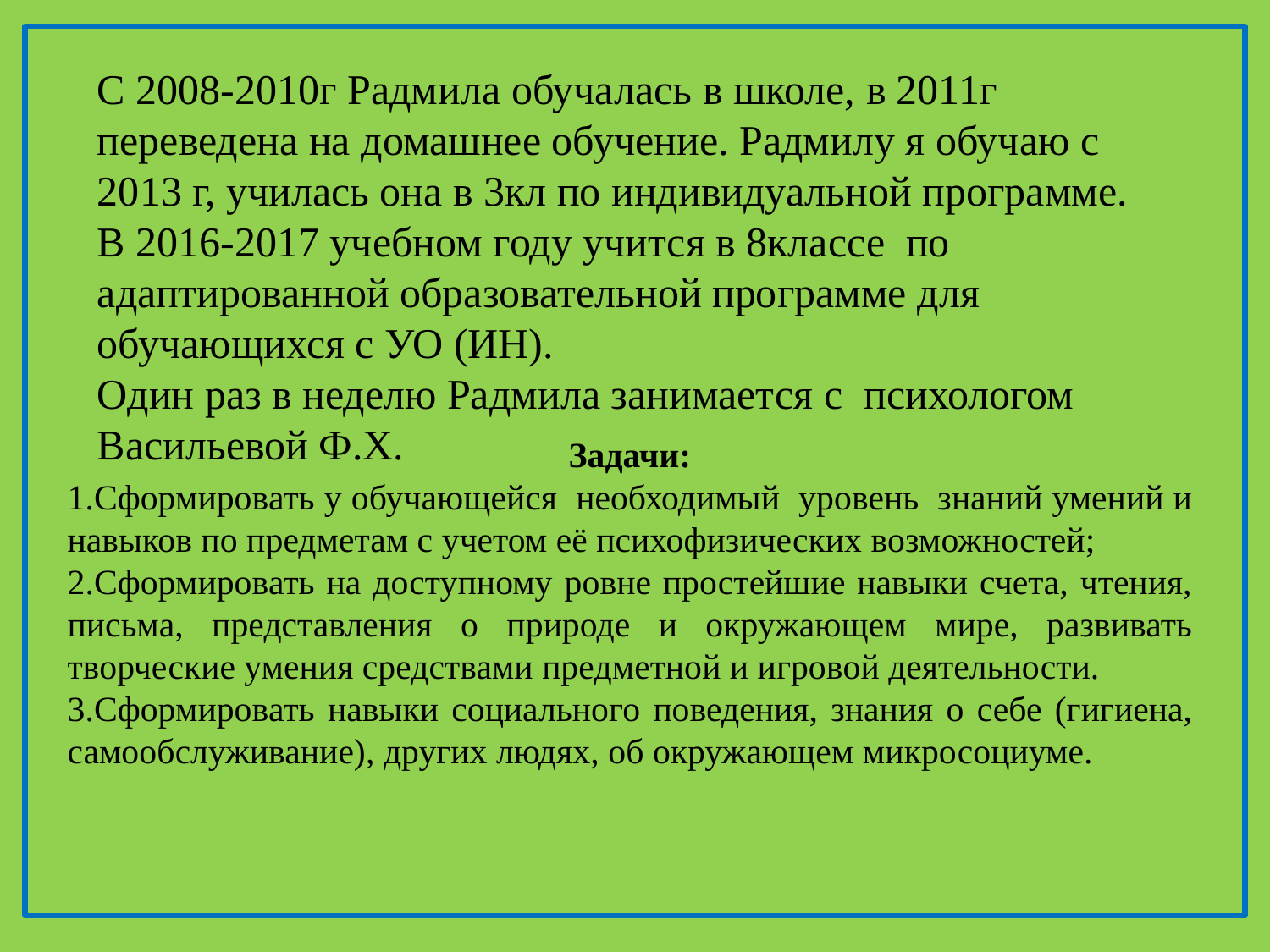

С 2008-2010г Радмила обучалась в школе, в 2011г  переведена на домашнее обучение. Радмилу я обучаю с 2013 г, училась она в 3кл по индивидуальной программе.
В 2016-2017 учебном году учится в 8классе  по адаптированной образовательной программе для обучающихся с УО (ИН).
Один раз в неделю Радмила занимается с  психологом Васильевой Ф.Х.
Задачи:
1.Сформировать у обучающейся  необходимый  уровень  знаний умений и навыков по предметам с учетом её психофизических возможностей;
2.Сформировать на доступному ровне простейшие навыки счета, чтения, письма, представления о природе и окружающем мире, развивать творческие умения средствами предметной и игровой деятельности.
3.Сформировать навыки социального поведения, знания о себе (гигиена, самообслуживание), других людях, об окружающем микросоциуме.